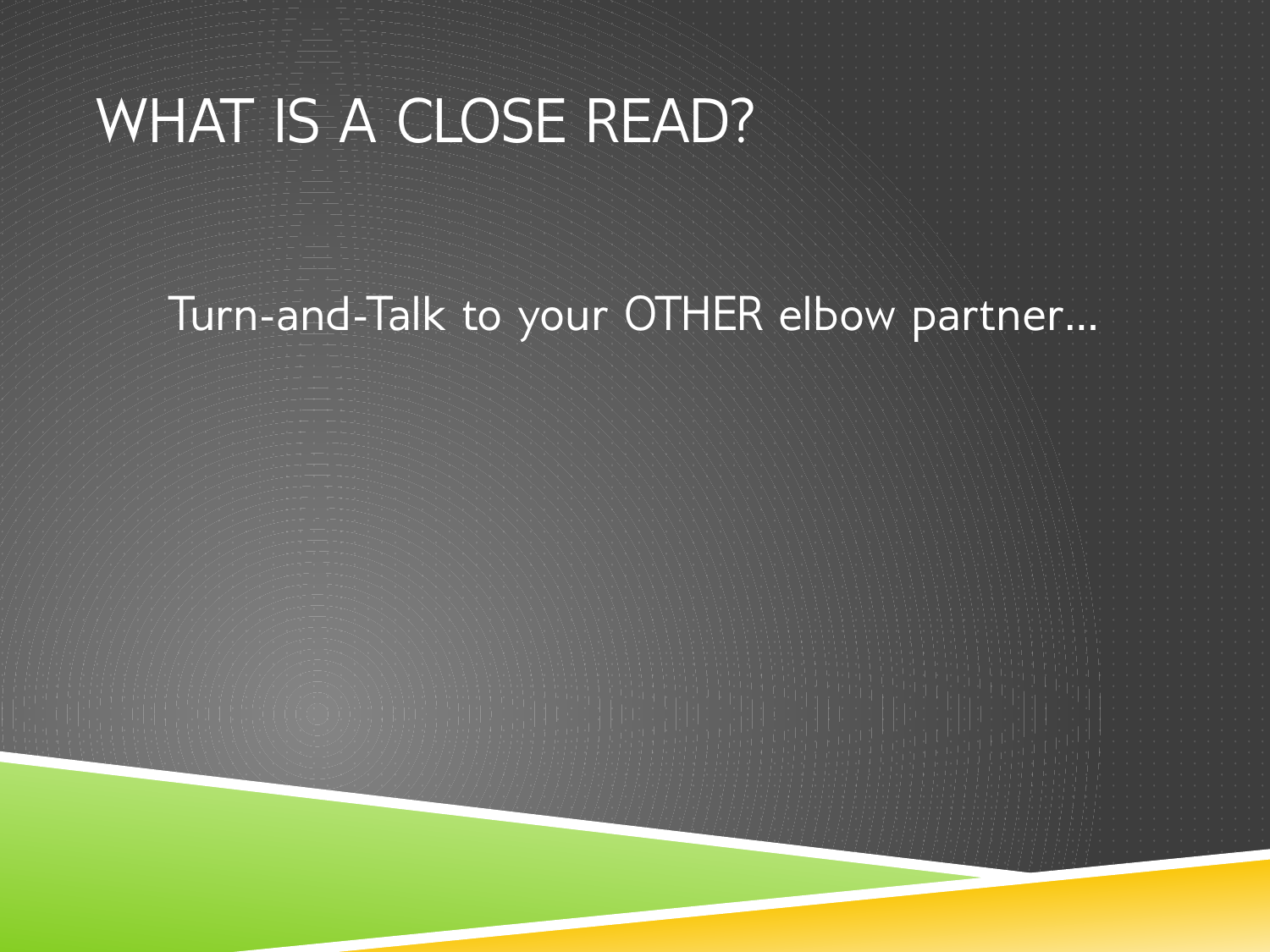

# What is a Close Read?
Turn-and-Talk to your OTHER elbow partner…